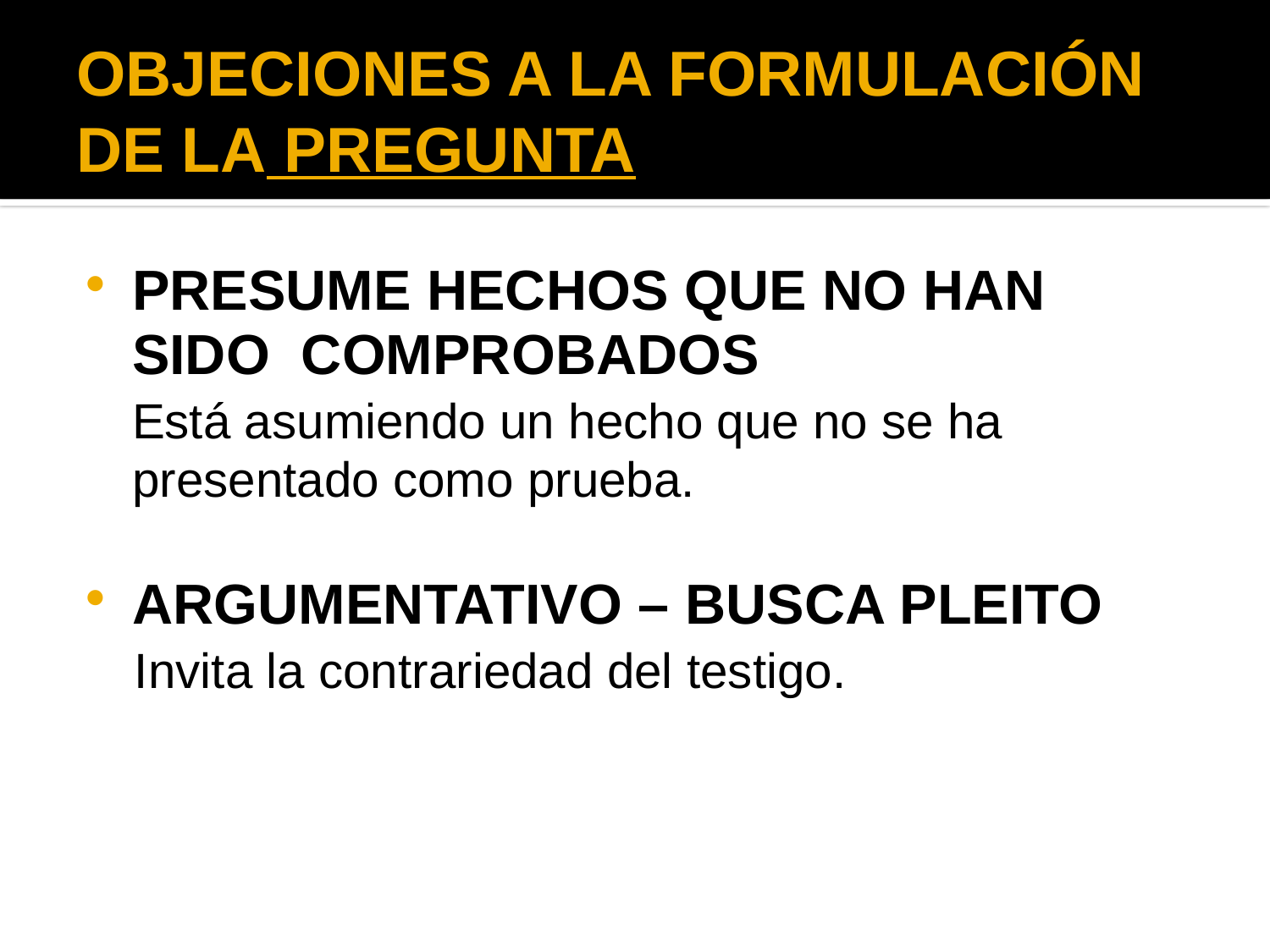

# OBJECIONES A LA FORMULACIÓN DE LA PREGUNTA:
PRESUME HECHOS QUE NO HAN SIDO  COMPROBADOS
	Está asumiendo un hecho que no se ha presentado como prueba.

ARGUMENTATIVO – BUSCA PLEITO
   Invita la contrariedad del testigo.